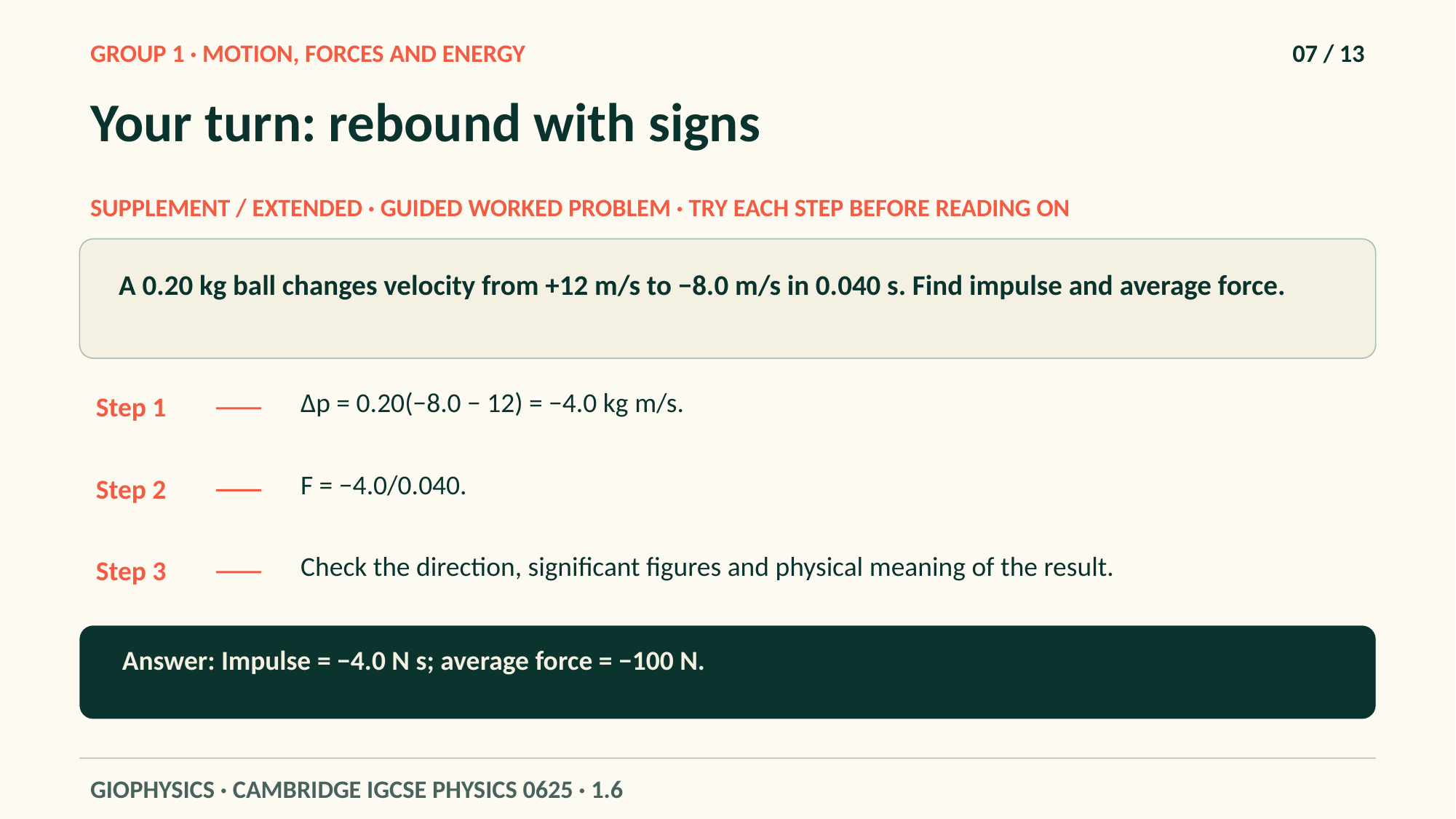

GROUP 1 · MOTION, FORCES AND ENERGY
07 / 13
Your turn: rebound with signs
SUPPLEMENT / EXTENDED · GUIDED WORKED PROBLEM · TRY EACH STEP BEFORE READING ON

A 0.20 kg ball changes velocity from +12 m/s to −8.0 m/s in 0.040 s. Find impulse and average force.
Δp = 0.20(−8.0 − 12) = −4.0 kg m/s.
Step 1

F = −4.0/0.040.
Step 2

Check the direction, significant figures and physical meaning of the result.
Step 3

Answer: Impulse = −4.0 N s; average force = −100 N.

GIOPHYSICS · CAMBRIDGE IGCSE PHYSICS 0625 · 1.6